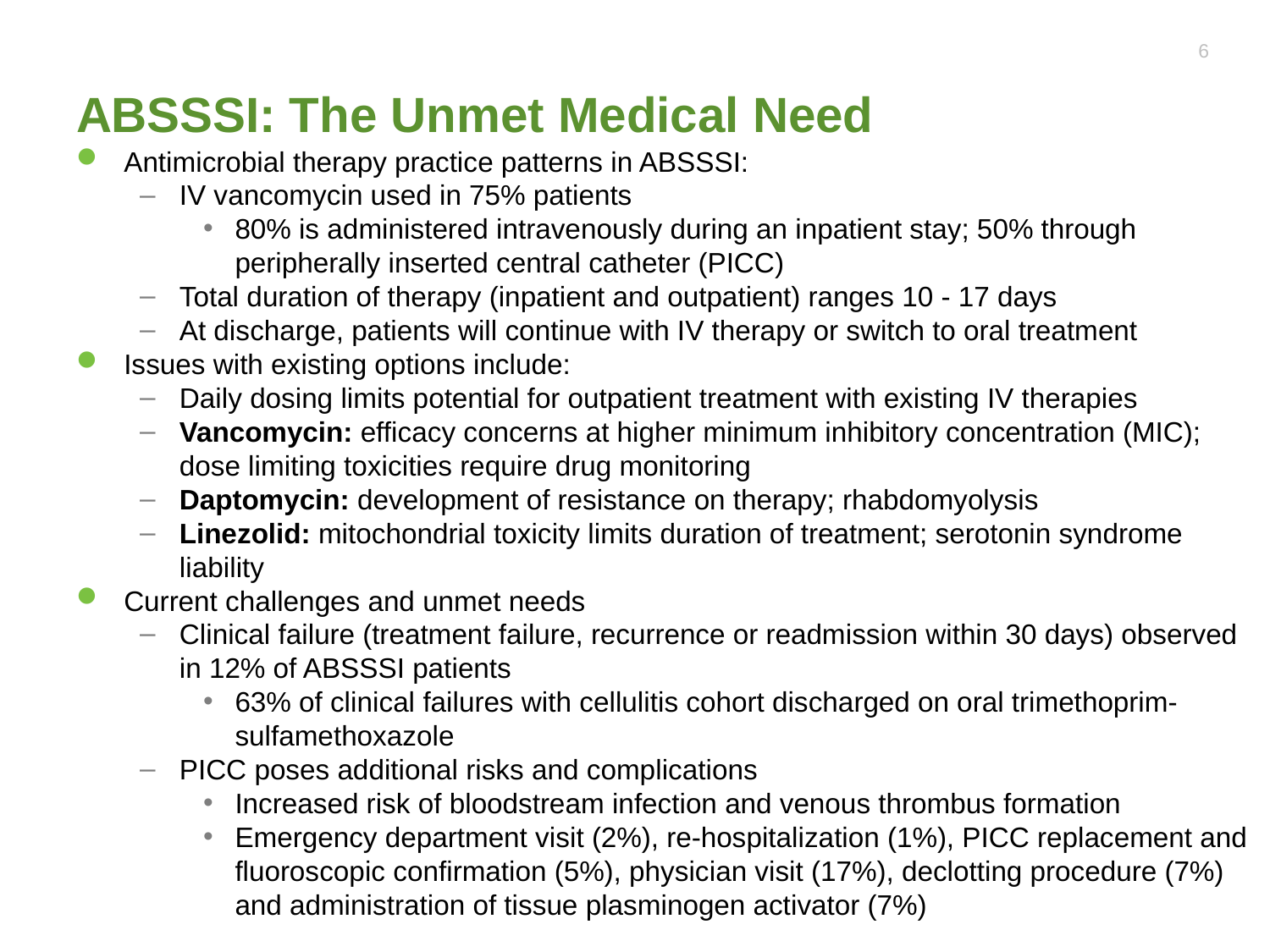

# ABSSSI: The Unmet Medical Need
6
Antimicrobial therapy practice patterns in ABSSSI:
IV vancomycin used in 75% patients
80% is administered intravenously during an inpatient stay; 50% through peripherally inserted central catheter (PICC)
Total duration of therapy (inpatient and outpatient) ranges 10 - 17 days
At discharge, patients will continue with IV therapy or switch to oral treatment
Issues with existing options include:
Daily dosing limits potential for outpatient treatment with existing IV therapies
Vancomycin: efficacy concerns at higher minimum inhibitory concentration (MIC); dose limiting toxicities require drug monitoring
Daptomycin: development of resistance on therapy; rhabdomyolysis
Linezolid: mitochondrial toxicity limits duration of treatment; serotonin syndrome liability
Current challenges and unmet needs
Clinical failure (treatment failure, recurrence or readmission within 30 days) observed in 12% of ABSSSI patients
63% of clinical failures with cellulitis cohort discharged on oral trimethoprim-sulfamethoxazole
PICC poses additional risks and complications
Increased risk of bloodstream infection and venous thrombus formation
Emergency department visit (2%), re-hospitalization (1%), PICC replacement and fluoroscopic confirmation (5%), physician visit (17%), declotting procedure (7%) and administration of tissue plasminogen activator (7%)